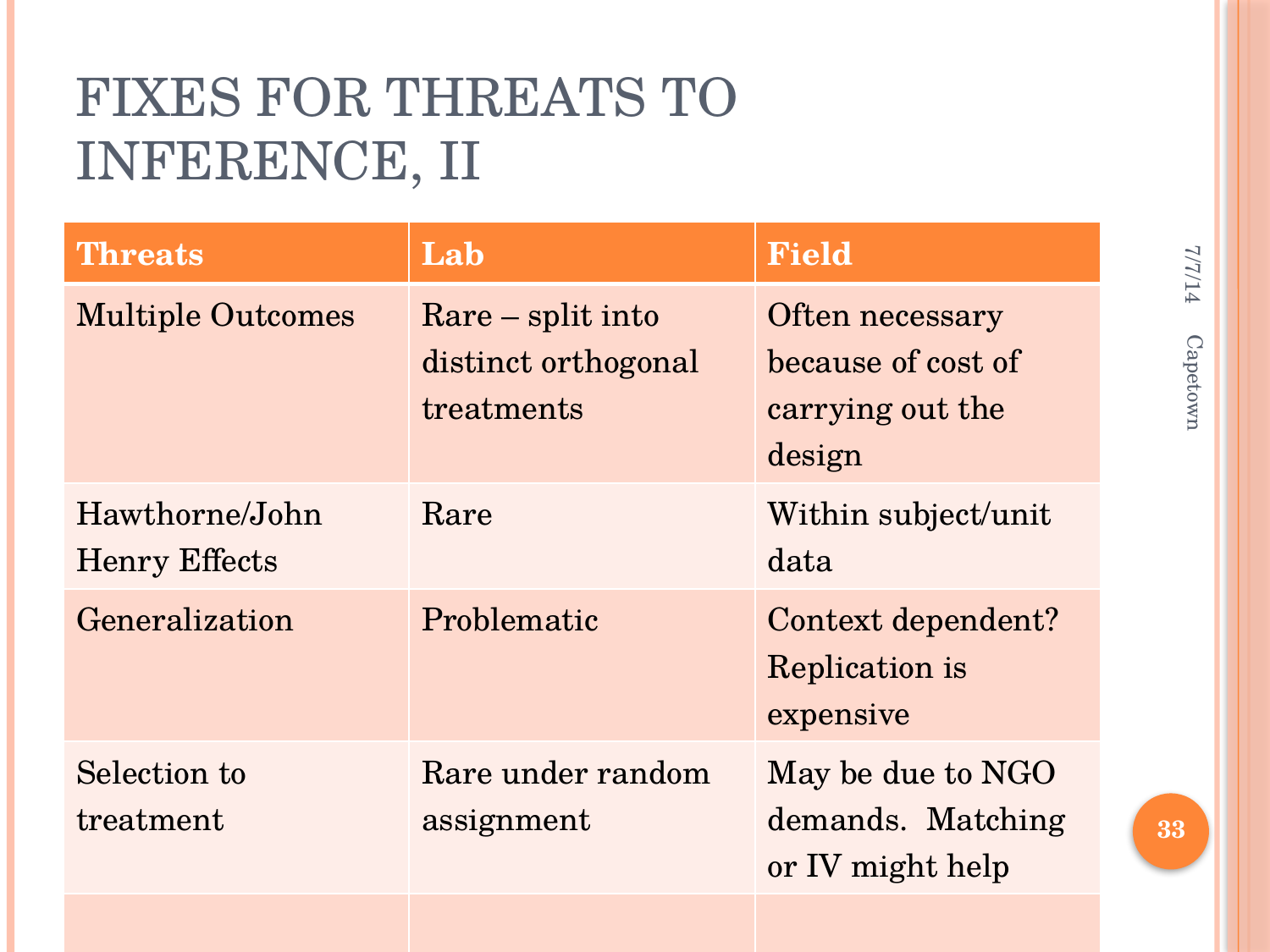

# Fixes for Threats to Inference, II
7/7/14
| Threats | Lab | Field |
| --- | --- | --- |
| Multiple Outcomes | Rare – split into distinct orthogonal treatments | Often necessary because of cost of carrying out the design |
| Hawthorne/John Henry Effects | Rare | Within subject/unit data |
| Generalization | Problematic | Context dependent? Replication is expensive |
| Selection to treatment | Rare under random assignment | May be due to NGO demands. Matching or IV might help |
|  |  |  |
|  |  |  |
Capetown
33